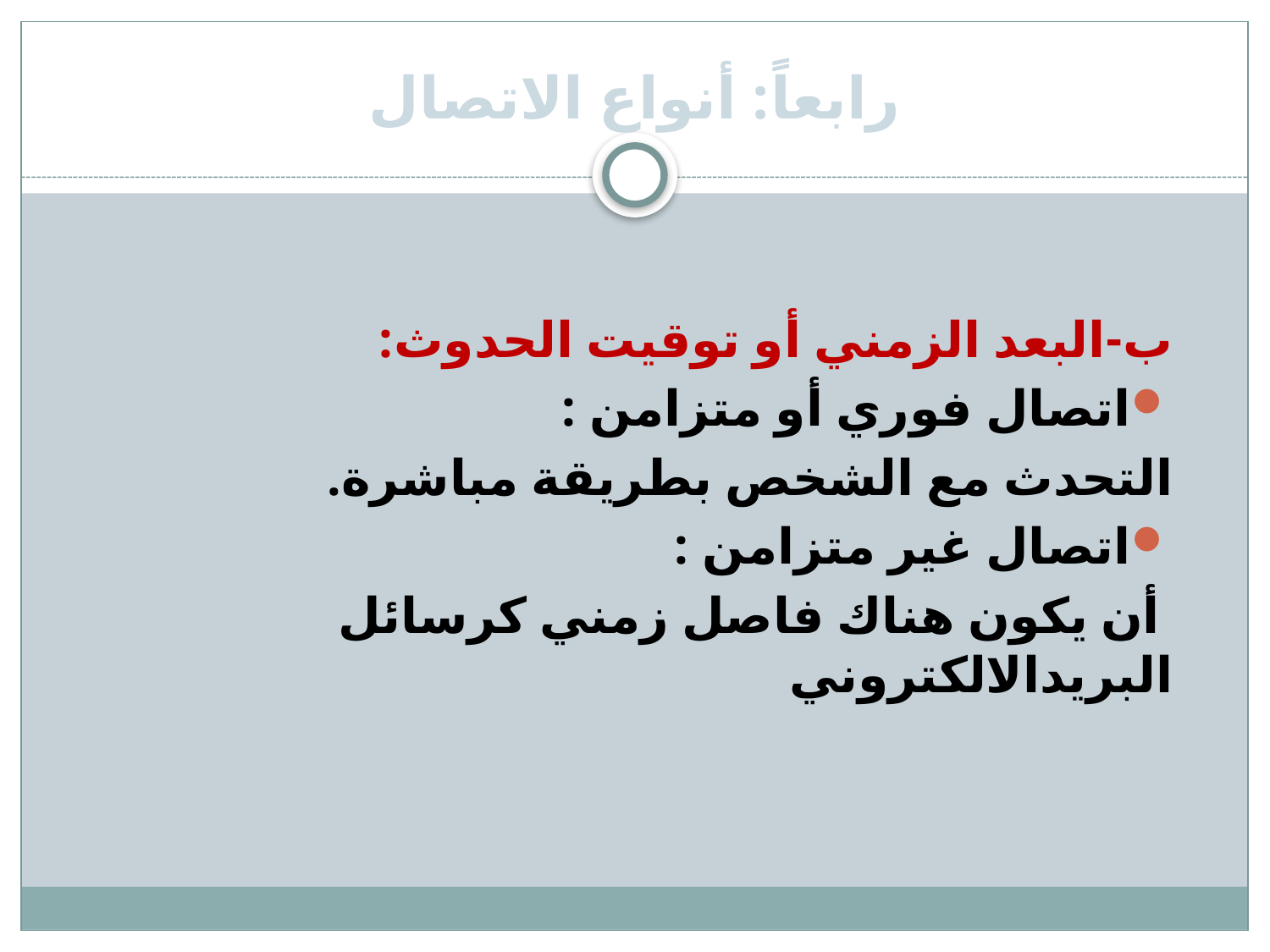

# رابعاً: أنواع الاتصال

ب-البعد الزمني أو توقيت الحدوث:
اتصال فوري أو متزامن :
التحدث مع الشخص بطريقة مباشرة.
اتصال غير متزامن :
 أن يكون هناك فاصل زمني كرسائل البريدالالكتروني